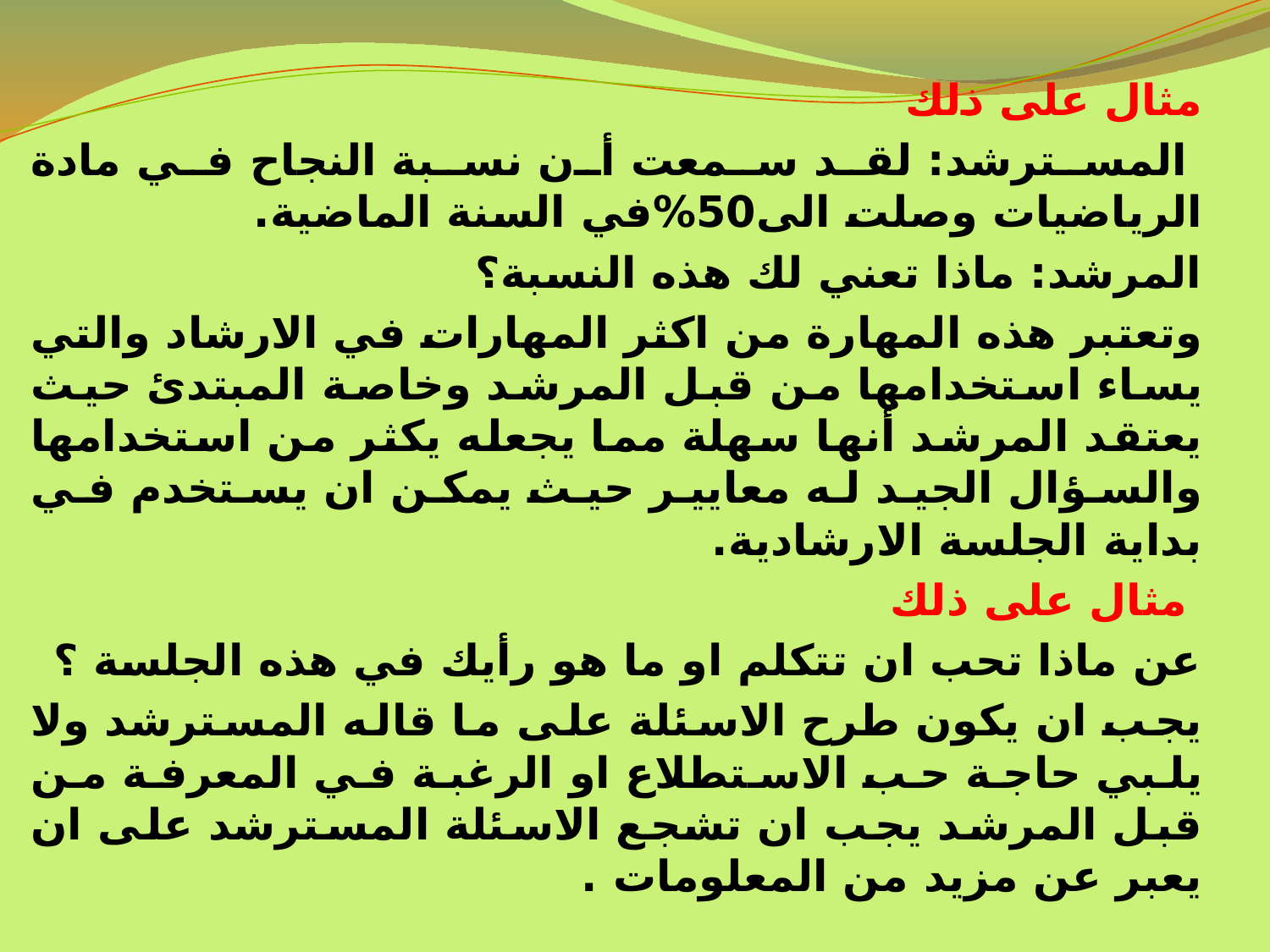

مثال على ذلك
 المسترشد: لقد سمعت أن نسبة النجاح في مادة الرياضيات وصلت الى50%في السنة الماضية.
المرشد: ماذا تعني لك هذه النسبة؟
وتعتبر هذه المهارة من اكثر المهارات في الارشاد والتي يساء استخدامها من قبل المرشد وخاصة المبتدئ حيث يعتقد المرشد أنها سهلة مما يجعله يكثر من استخدامها والسؤال الجيد له معايير حيث يمكن ان يستخدم في بداية الجلسة الارشادية.
 مثال على ذلك
عن ماذا تحب ان تتكلم او ما هو رأيك في هذه الجلسة ؟
يجب ان يكون طرح الاسئلة على ما قاله المسترشد ولا يلبي حاجة حب الاستطلاع او الرغبة في المعرفة من قبل المرشد يجب ان تشجع الاسئلة المسترشد على ان يعبر عن مزيد من المعلومات .